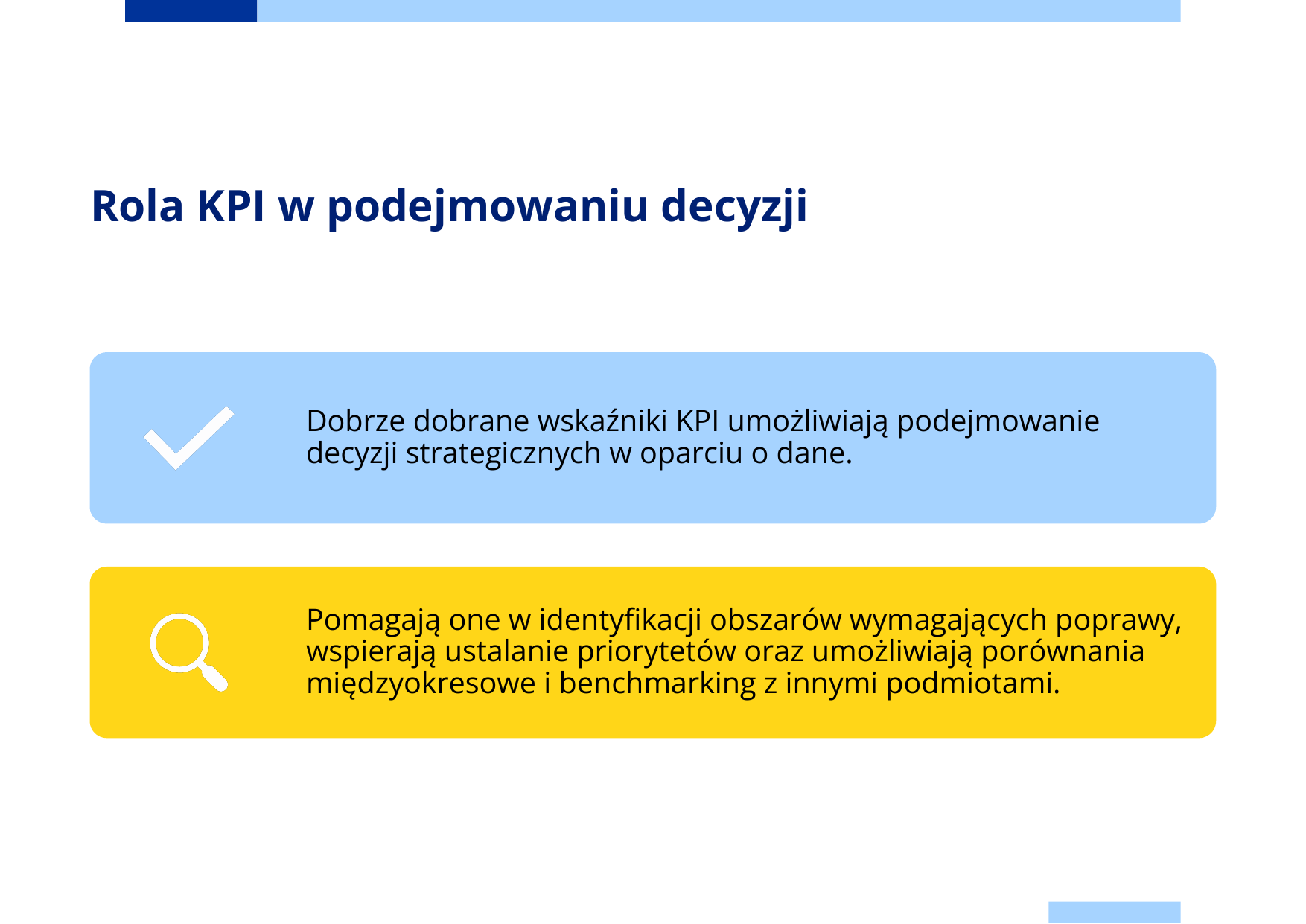

# Rola KPI w podejmowaniu decyzji
Dobrze dobrane wskaźniki KPI umożliwiają podejmowanie decyzji strategicznych w oparciu o dane.
Pomagają one w identyfikacji obszarów wymagających poprawy, wspierają ustalanie priorytetów oraz umożliwiają porównania międzyokresowe i benchmarking z innymi podmiotami.